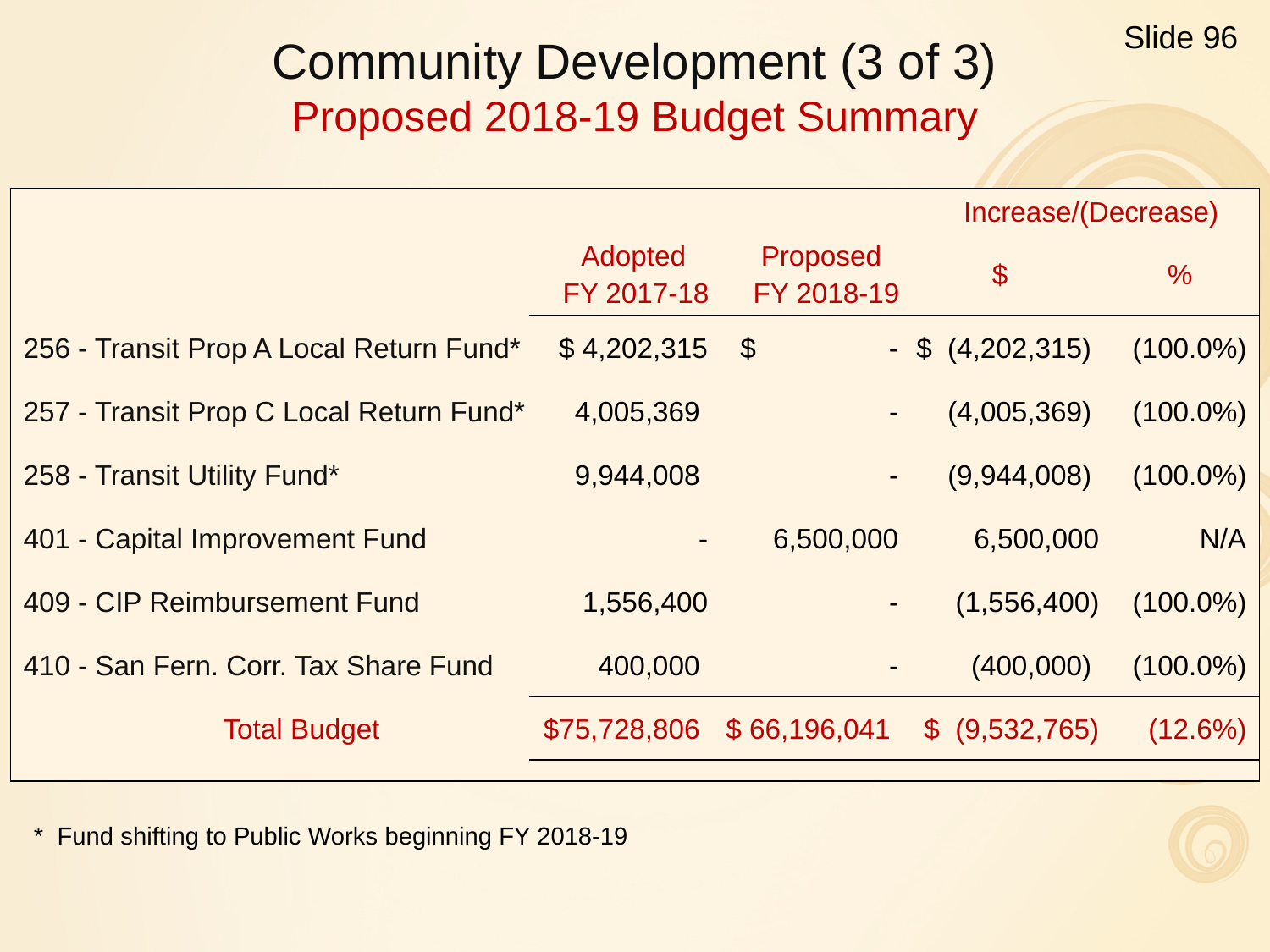

Slide 96
# Community Development (3 of 3) Proposed 2018-19 Budget Summary
|  | Adopted FY 2017-18 | Proposed FY 2018-19 | Increase/(Decrease) |  |
| --- | --- | --- | --- | --- |
|  |  |  | $ | % |
| 256 - Transit Prop A Local Return Fund\* | $ 4,202,315 | $ - | $ (4,202,315) | (100.0%) |
| 257 - Transit Prop C Local Return Fund\* | 4,005,369 | - | (4,005,369) | (100.0%) |
| 258 - Transit Utility Fund\* | 9,944,008 | - | (9,944,008) | (100.0%) |
| 401 - Capital Improvement Fund | - | 6,500,000 | 6,500,000 | N/A |
| 409 - CIP Reimbursement Fund | 1,556,400 | - | (1,556,400) | (100.0%) |
| 410 - San Fern. Corr. Tax Share Fund | 400,000 | - | (400,000) | (100.0%) |
| Total Budget | $75,728,806 | $ 66,196,041 | $ (9,532,765) | (12.6%) |
|  |  |  |  |  |
*  Fund shifting to Public Works beginning FY 2018-19